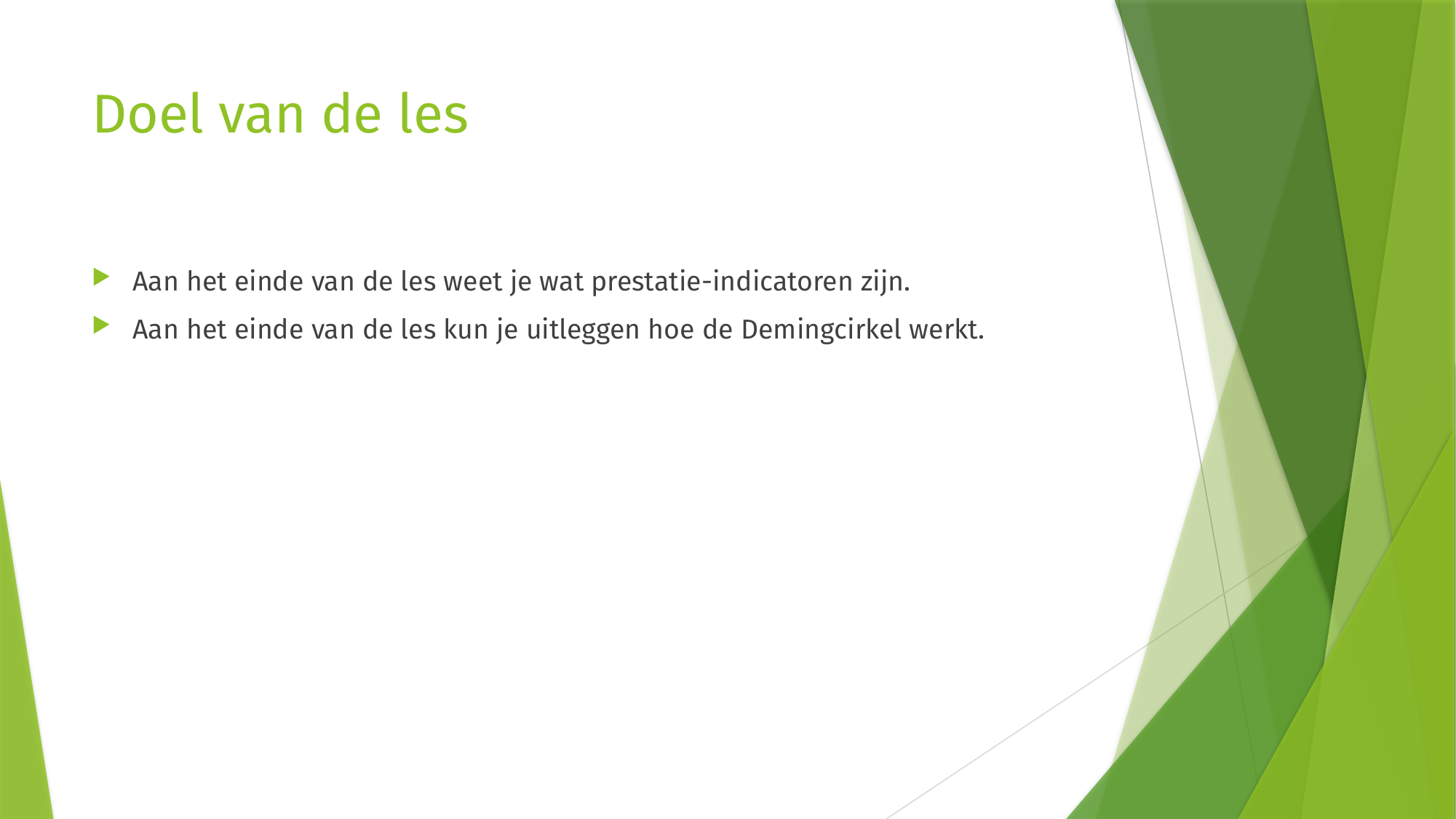

# Doel van de les
Aan het einde van de les weet je wat prestatie-indicatoren zijn.
Aan het einde van de les kun je uitleggen hoe de Demingcirkel werkt.